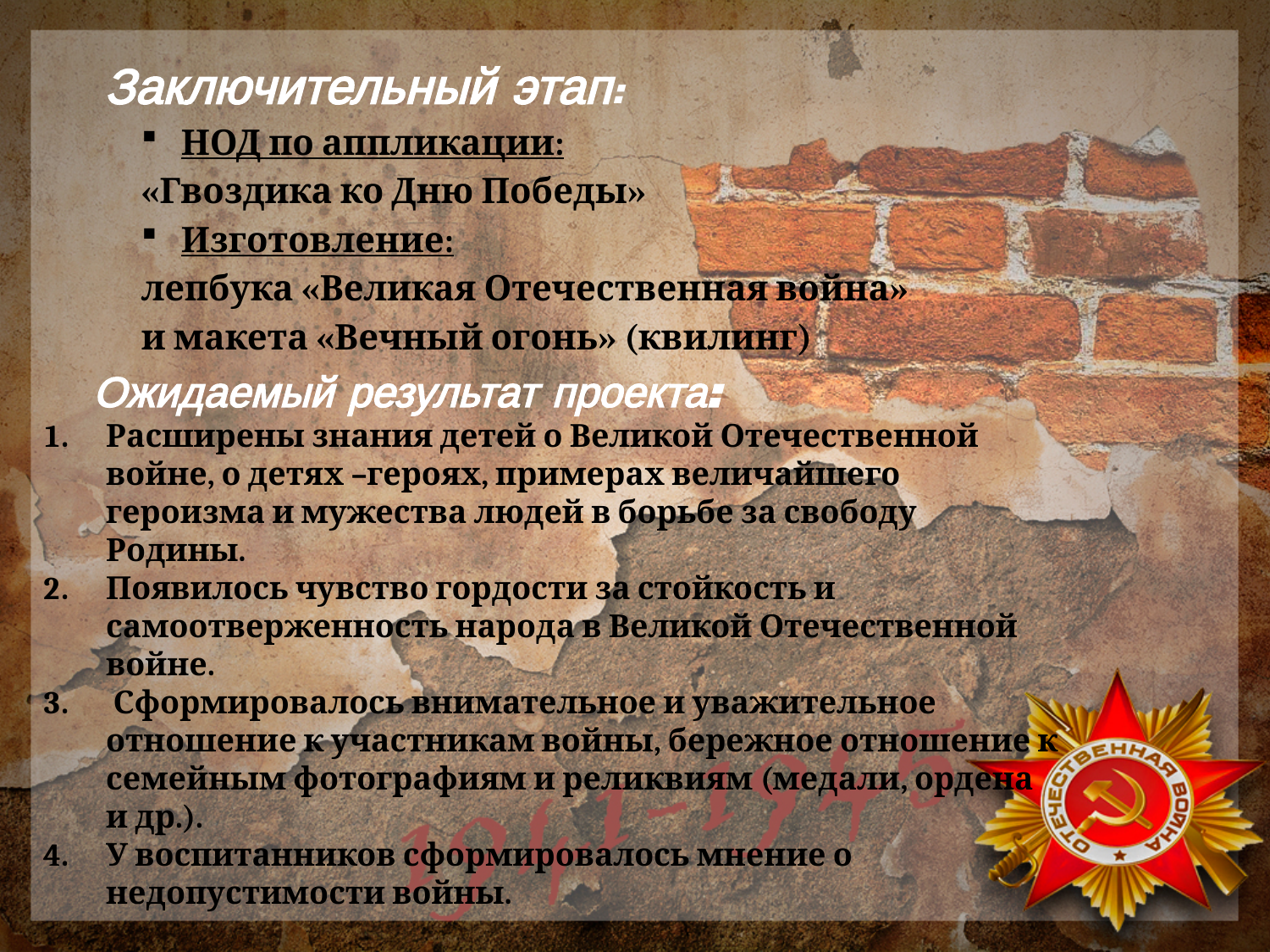

Заключительный этап:
НОД по аппликации:
«Гвоздика ко Дню Победы»
Изготовление:
лепбука «Великая Отечественная война»
и макета «Вечный огонь» (квилинг)
Ожидаемый результат проекта:
Расширены знания детей о Великой Отечественной войне, о детях –героях, примерах величайшего героизма и мужества людей в борьбе за свободу Родины.
Появилось чувство гордости за стойкость и самоотверженность народа в Великой Отечественной войне.
 Сформировалось внимательное и уважительное отношение к участникам войны, бережное отношение к семейным фотографиям и реликвиям (медали, ордена и др.).
У воспитанников сформировалось мнение о недопустимости войны.